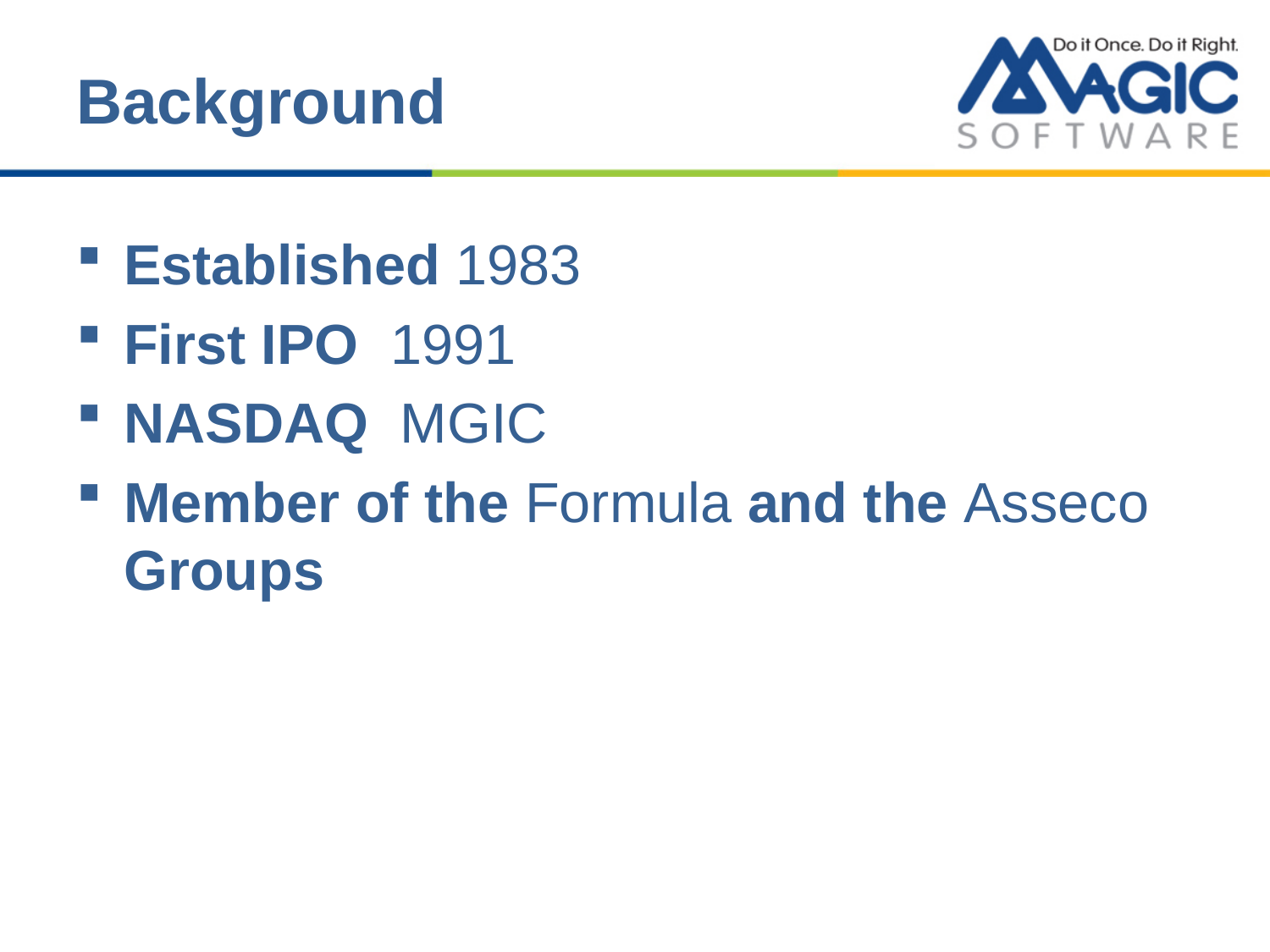

# Background
Established 1983
First IPO  1991
NASDAQ  MGIC
Member of the Formula and the Asseco Groups